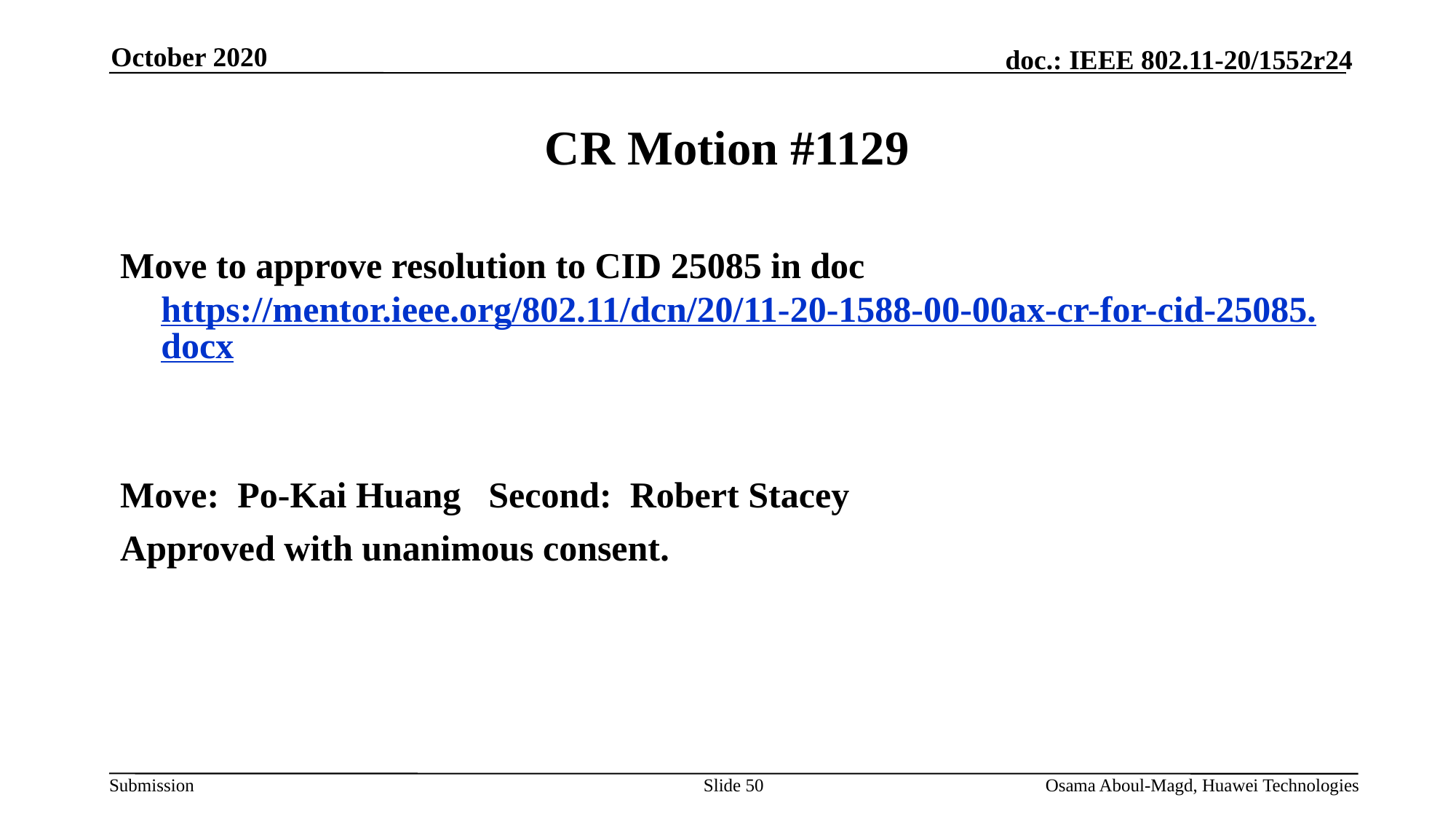

October 2020
# CR Motion #1129
Move to approve resolution to CID 25085 in doc https://mentor.ieee.org/802.11/dcn/20/11-20-1588-00-00ax-cr-for-cid-25085.docx

Move:  Po-Kai Huang	Second:  Robert Stacey
Approved with unanimous consent.

Slide 50
Osama Aboul-Magd, Huawei Technologies